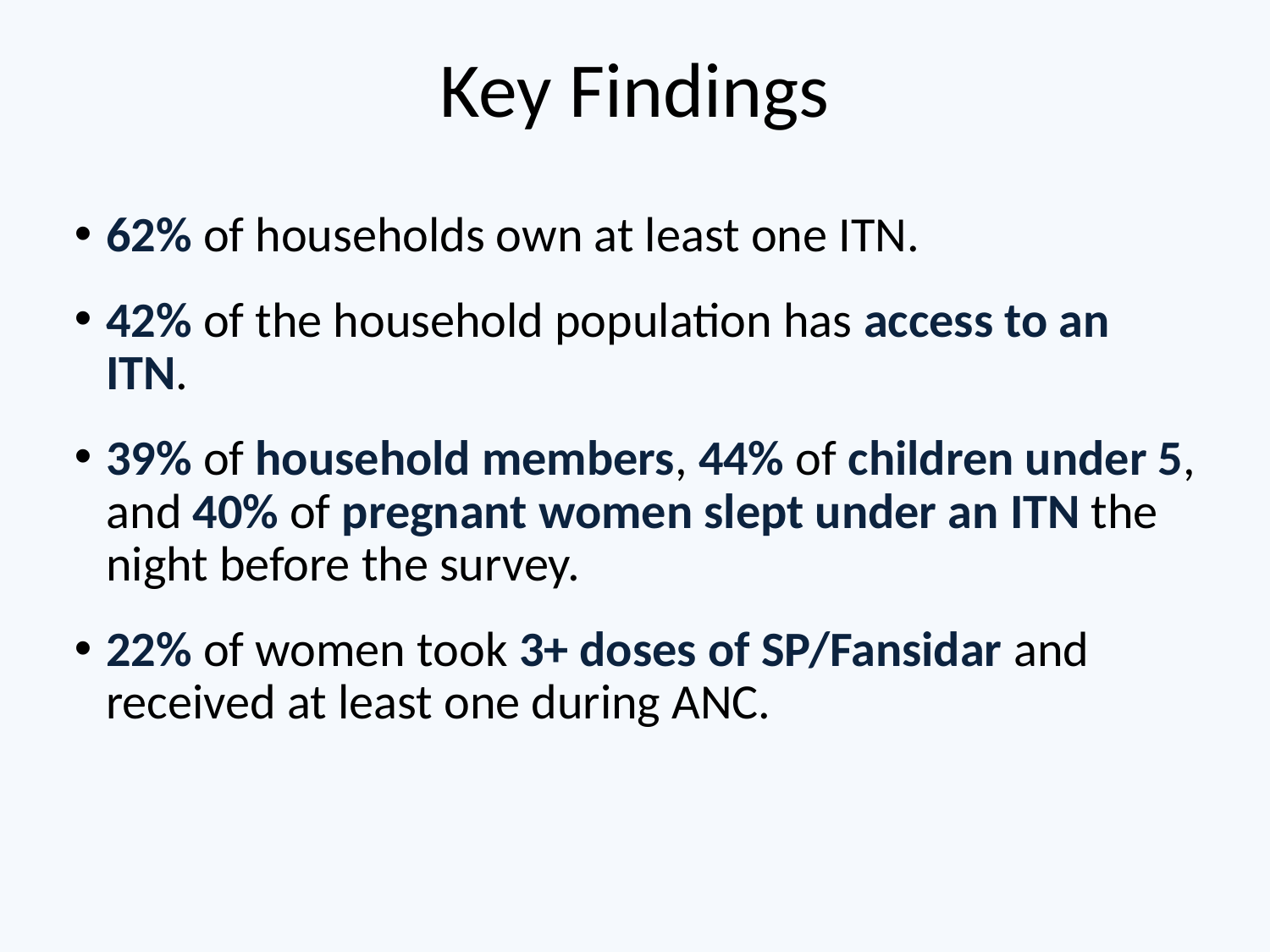

# Key Findings
62% of households own at least one ITN.
42% of the household population has access to an ITN.
39% of household members, 44% of children under 5, and 40% of pregnant women slept under an ITN the night before the survey.
22% of women took 3+ doses of SP/Fansidar and received at least one during ANC.